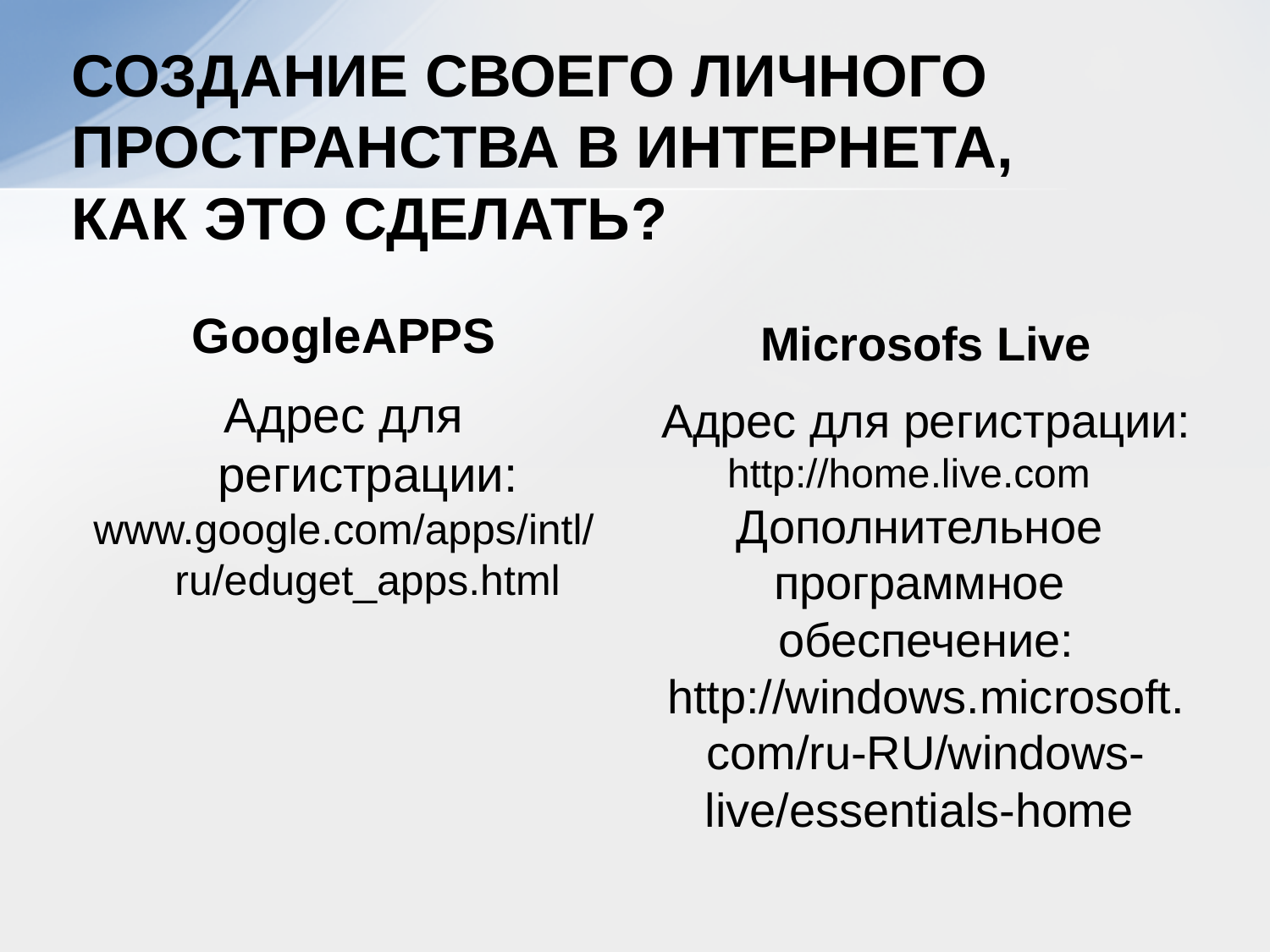

СОЗДАНИЕ СВОЕГО ЛИЧНОГО ПРОСТРАНСТВА В ИНТЕРНЕТА,
КАК ЭТО СДЕЛАТЬ?
GoogleAPPS

Адрес для регистрации:
www.google.com/apps/intl/ru/eduget_apps.html

Microsofs Live

Адрес для регистрации:
http://home.live.com
Дополнительное
программное
обеспечение:
http://windows.microsoft.
com/ru-RU/windows-
live/essentials-home